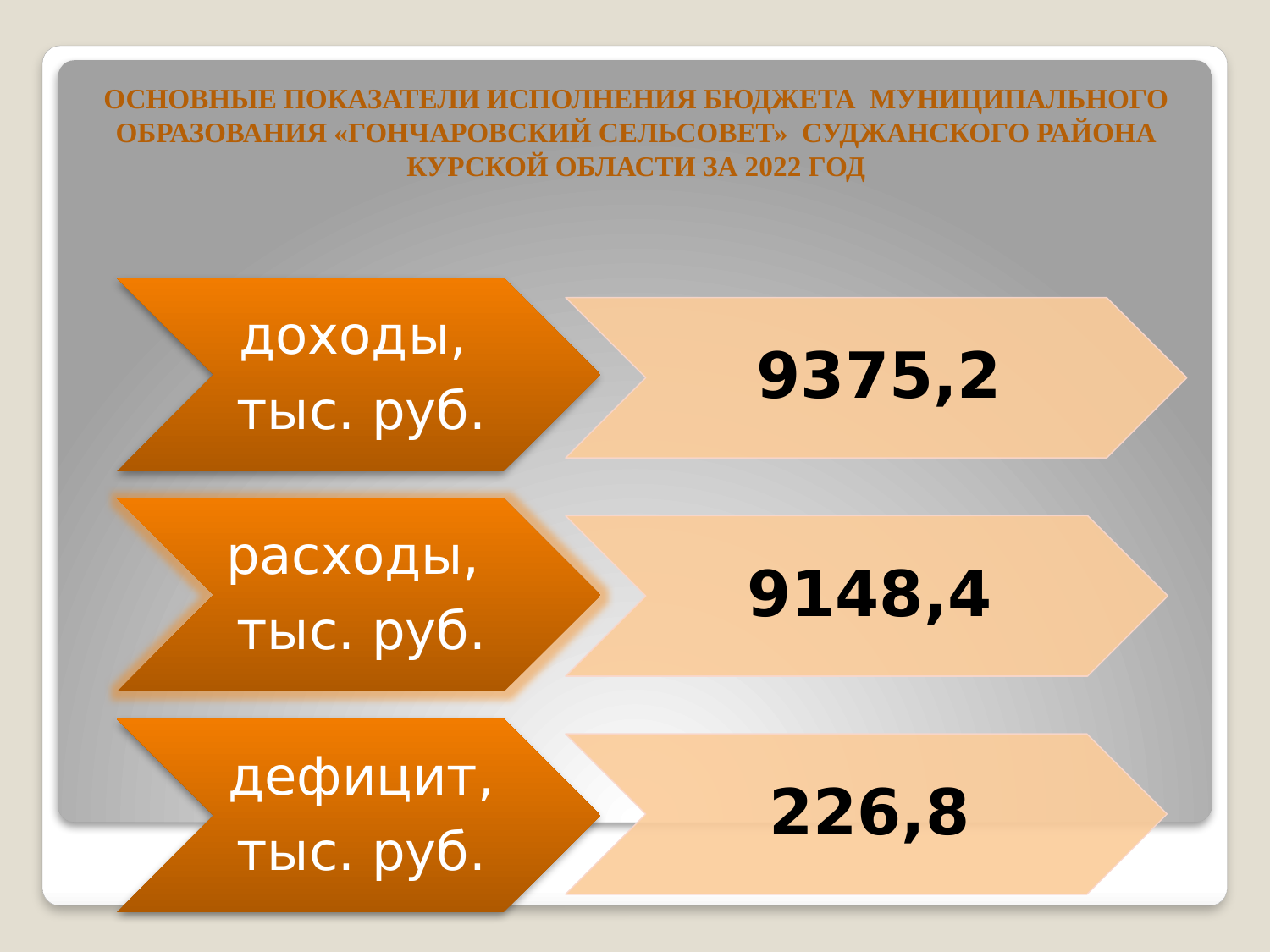

# Основные показатели исполнения бюджета  муниципального образования «Гончаровский сельсовет»  суджанского района Курской области за 2022 год
доходы,
тыс. руб.
9375,2
расходы,
тыс. руб.
9148,4
дефицит,
тыс. руб.
226,8